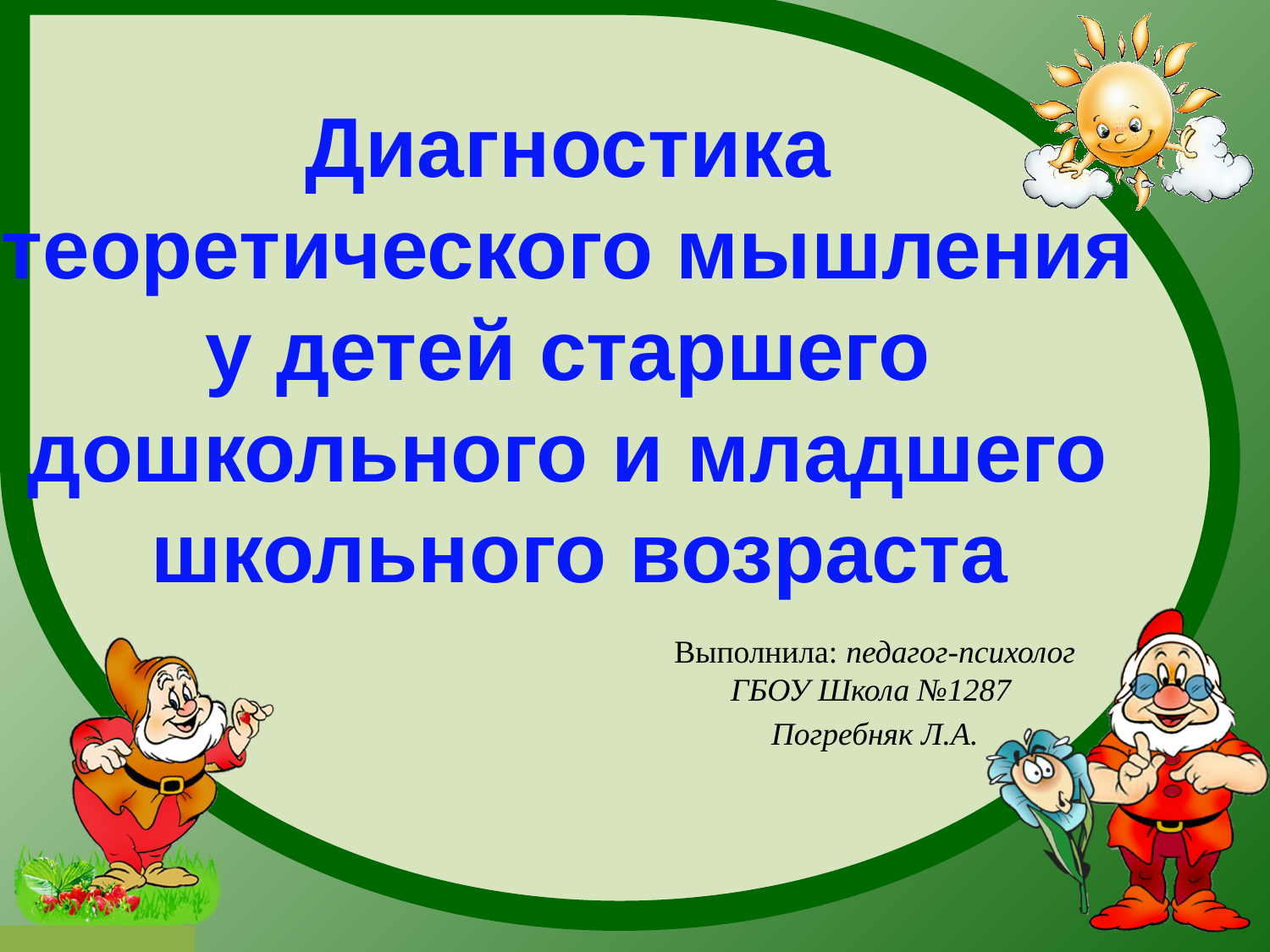

Диагностика
теоретического мышления
у детей старшего
дошкольного и младшего
школьного возраста
Выполнила: педагог-психолог ГБОУ Школа №1287
Погребняк Л.А.